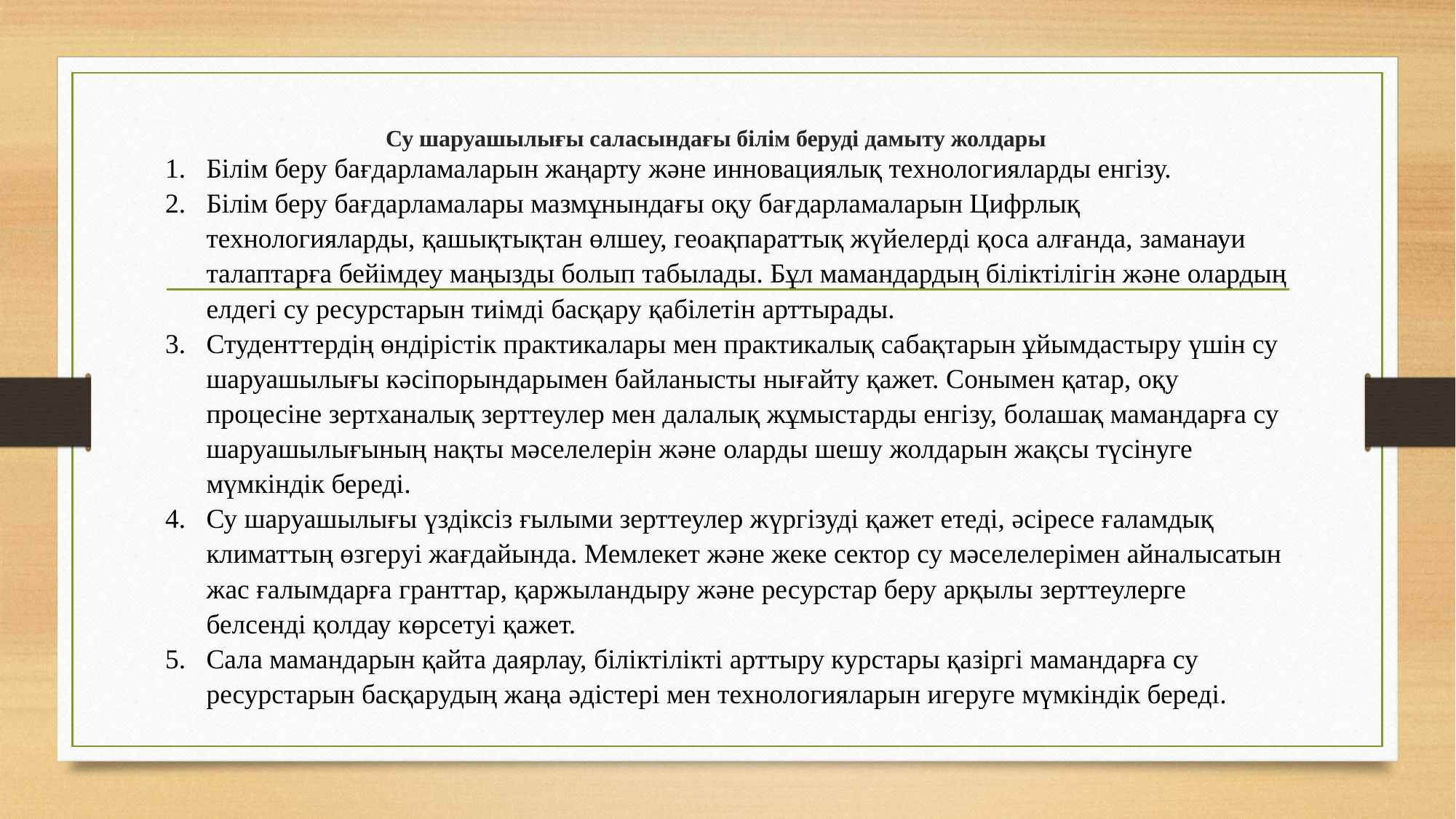

# Су шаруашылығы саласындағы білім беруді дамыту жолдары
Білім беру бағдарламаларын жаңарту және инновациялық технологияларды енгізу.
Білім беру бағдарламалары мазмұнындағы оқу бағдарламаларын Цифрлық технологияларды, қашықтықтан өлшеу, геоақпараттық жүйелерді қоса алғанда, заманауи талаптарға бейімдеу маңызды болып табылады. Бұл мамандардың біліктілігін және олардың елдегі су ресурстарын тиімді басқару қабілетін арттырады.
Студенттердің өндірістік практикалары мен практикалық сабақтарын ұйымдастыру үшін су шаруашылығы кәсіпорындарымен байланысты нығайту қажет. Сонымен қатар, оқу процесіне зертханалық зерттеулер мен далалық жұмыстарды енгізу, болашақ мамандарға су шаруашылығының нақты мәселелерін және оларды шешу жолдарын жақсы түсінуге мүмкіндік береді.
Су шаруашылығы үздіксіз ғылыми зерттеулер жүргізуді қажет етеді, әсіресе ғаламдық климаттың өзгеруі жағдайында. Мемлекет және жеке сектор су мәселелерімен айналысатын жас ғалымдарға гранттар, қаржыландыру және ресурстар беру арқылы зерттеулерге белсенді қолдау көрсетуі қажет.
Сала мамандарын қайта даярлау, біліктілікті арттыру курстары қазіргі мамандарға су ресурстарын басқарудың жаңа әдістері мен технологияларын игеруге мүмкіндік береді.